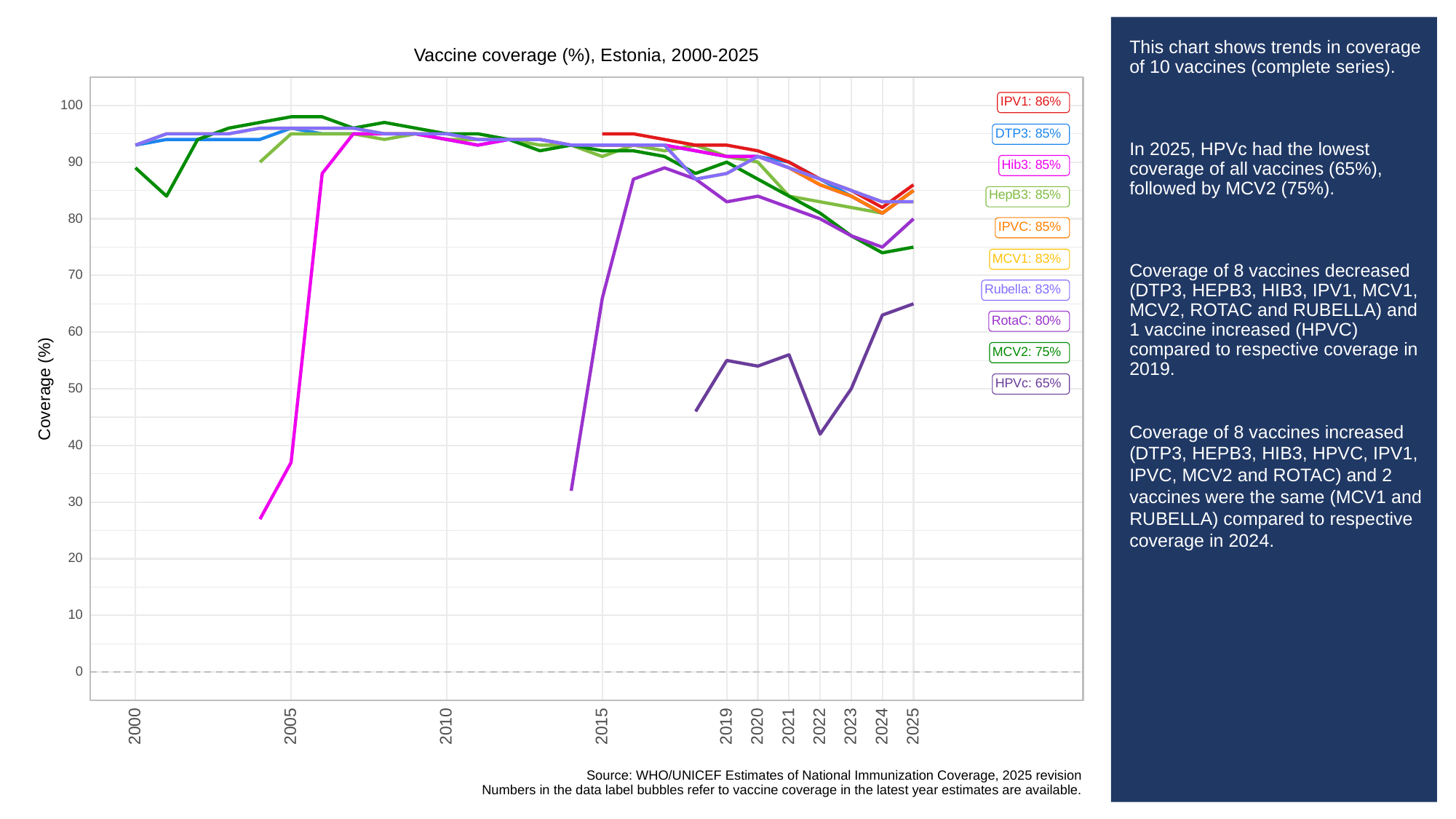

# This chart shows trends in coverage of 10 vaccines (complete series).

In 2025, HPVc had the lowest coverage of all vaccines (65%), followed by MCV2 (75%).

Coverage of 8 vaccines decreased (DTP3, HEPB3, HIB3, IPV1, MCV1, MCV2, ROTAC and RUBELLA) and 1 vaccine increased (HPVC) compared to respective coverage in 2019.

Coverage of 8 vaccines increased (DTP3, HEPB3, HIB3, HPVC, IPV1, IPVC, MCV2 and ROTAC) and 2 vaccines were the same (MCV1 and RUBELLA) compared to respective coverage in 2024.

Vaccine coverage (%), Estonia, 2000-2025

IPV1: 86%
100

DTP3: 85%

90
Hib3: 85%

HepB3: 85%

80

IPVC: 85%

MCV1: 83%
70

Rubella: 83%

RotaC: 80%
60

MCV2: 75%

HPVc: 65%
Coverage (%)
50

40

30

20

10

0

2023
2000
2005
2010
2015
2019
2020
2021
2022
2024
2025
Source: WHO/UNICEF Estimates of National Immunization Coverage, 2025 revision
Numbers in the data label bubbles refer to vaccine coverage in the latest year estimates are available.